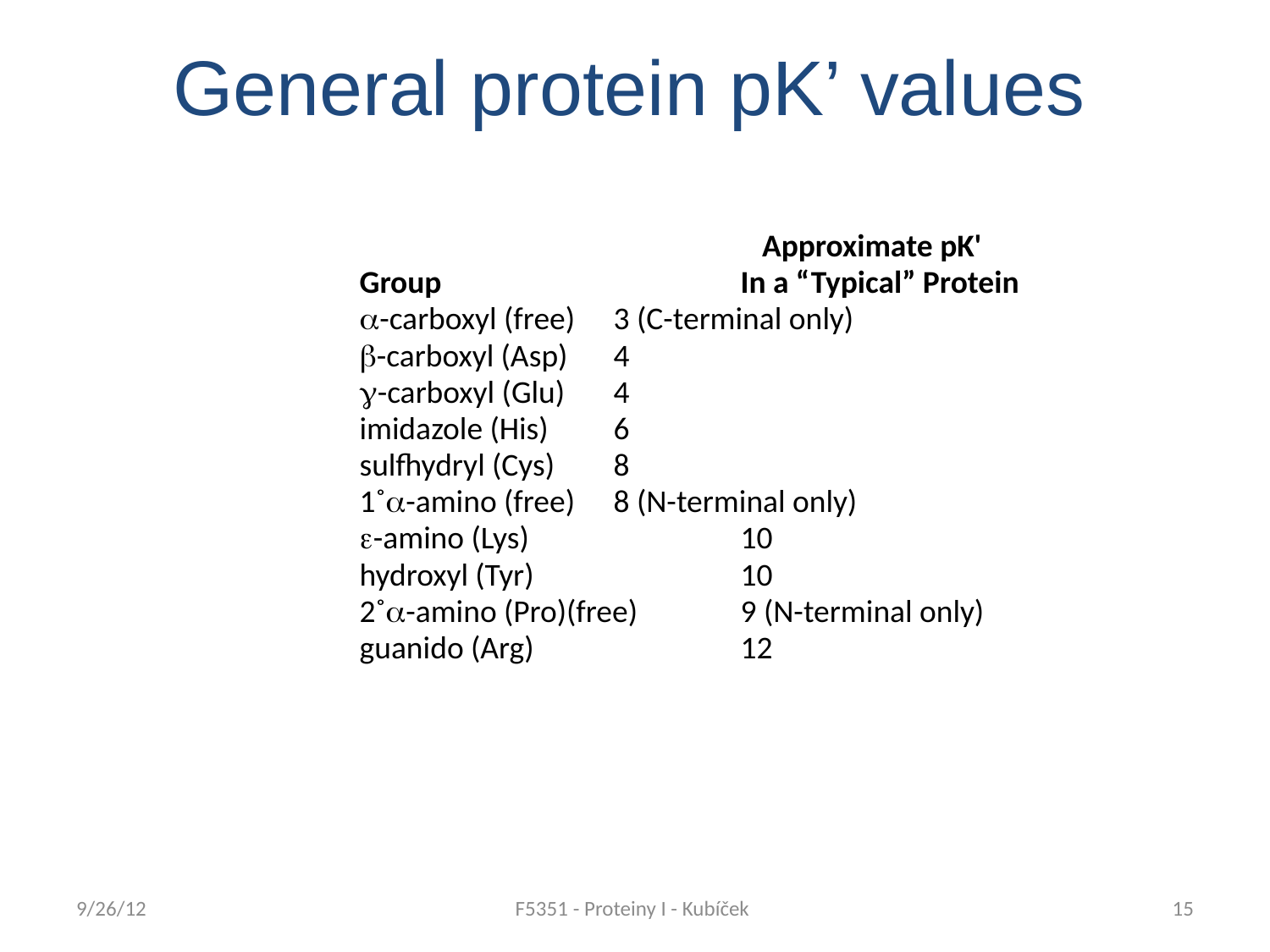

General protein pK’ values
			   Approximate pK'
Group			In a “Typical” Protein
α-carboxyl (free)	3 (C-terminal only)
β-carboxyl (Asp)	4
γ-carboxyl (Glu)	4
imidazole (His)	6
sulfhydryl (Cys)	8
1˚α-amino (free)	8 (N-terminal only)
ε-amino (Lys)		10
hydroxyl (Tyr)		10
2˚α-amino (Pro)(free)	9 (N-terminal only)
guanido (Arg)		12

9/26/12
F5351 - Proteiny I - Kubíček
15